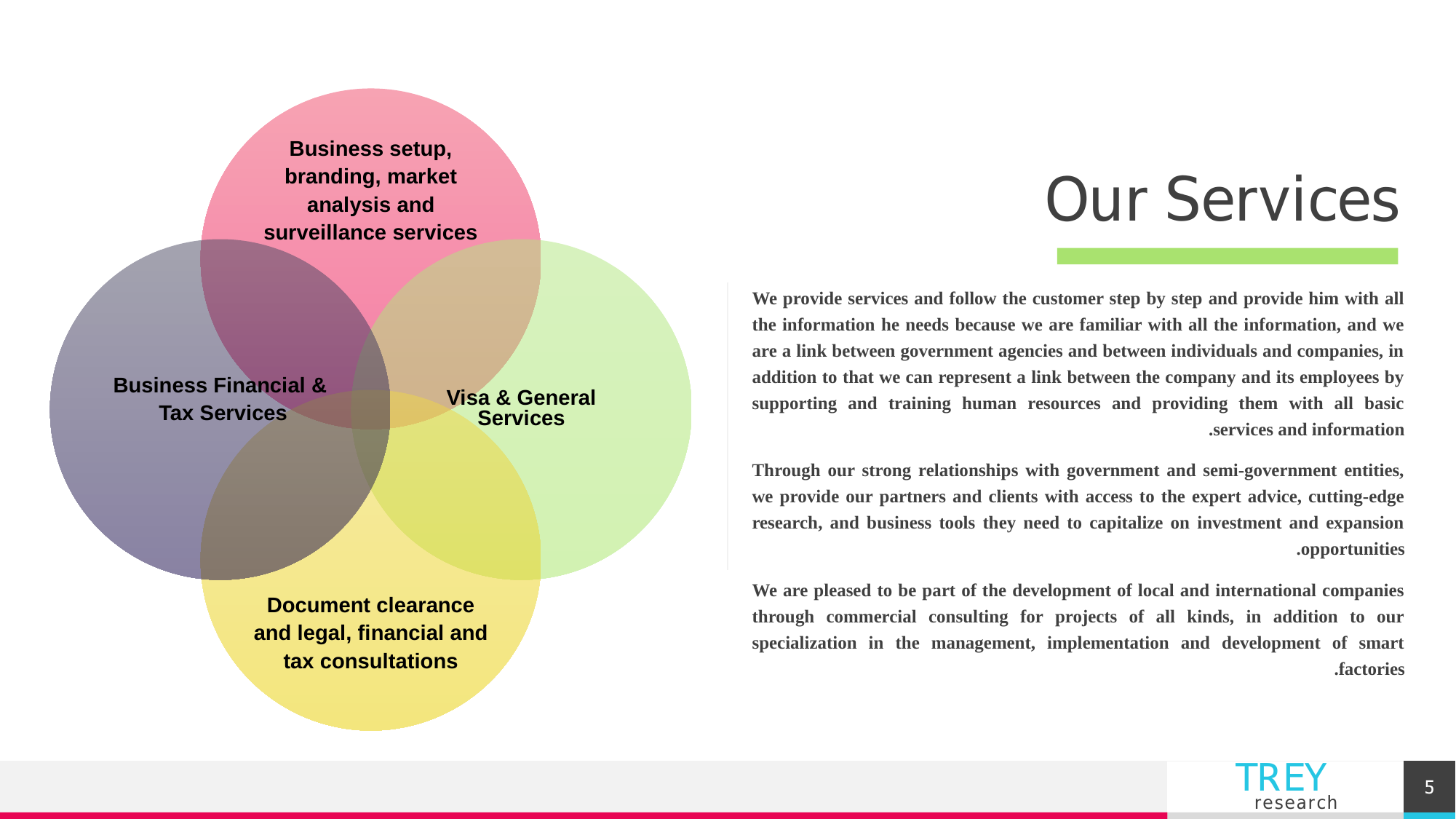

Business setup, branding, market analysis and surveillance services
Visa & General Services
Document clearance and legal, financial and tax consultations
Business Financial & Tax Services
# Our Services

We provide services and follow the customer step by step and provide him with all the information he needs because we are familiar with all the information, and we are a link between government agencies and between individuals and companies, in addition to that we can represent a link between the company and its employees by supporting and training human resources and providing them with all basic services and information.
Through our strong relationships with government and semi-government entities, we provide our partners and clients with access to the expert advice, cutting-edge research, and business tools they need to capitalize on investment and expansion opportunities.
We are pleased to be part of the development of local and international companies through commercial consulting for projects of all kinds, in addition to our specialization in the management, implementation and development of smart factories.
5